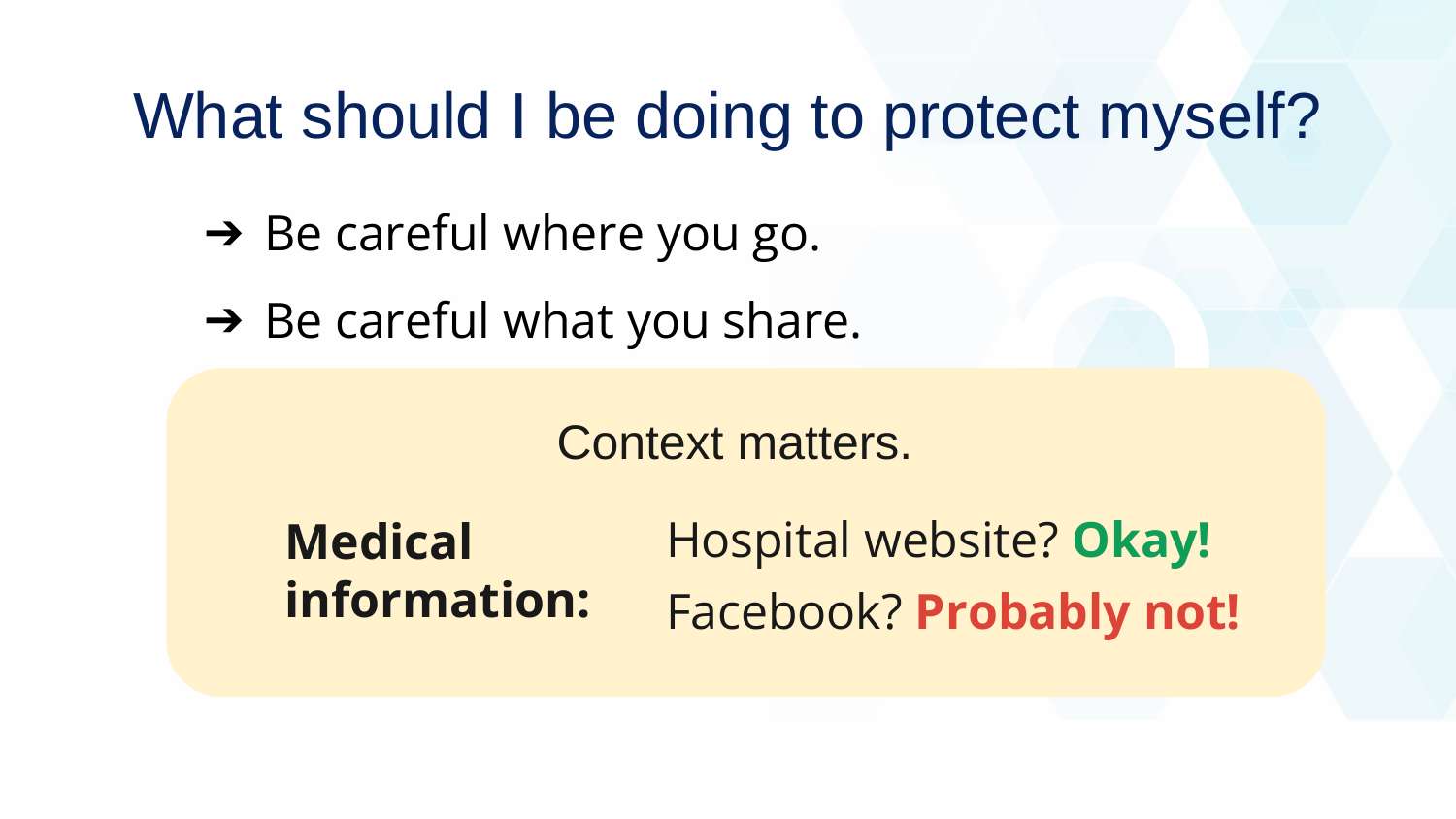

What should I be doing to protect myself?
Be careful where you go.
Be careful what you share.

Context matters.
Hospital website? Okay!
Medical information:
Facebook? Probably not!